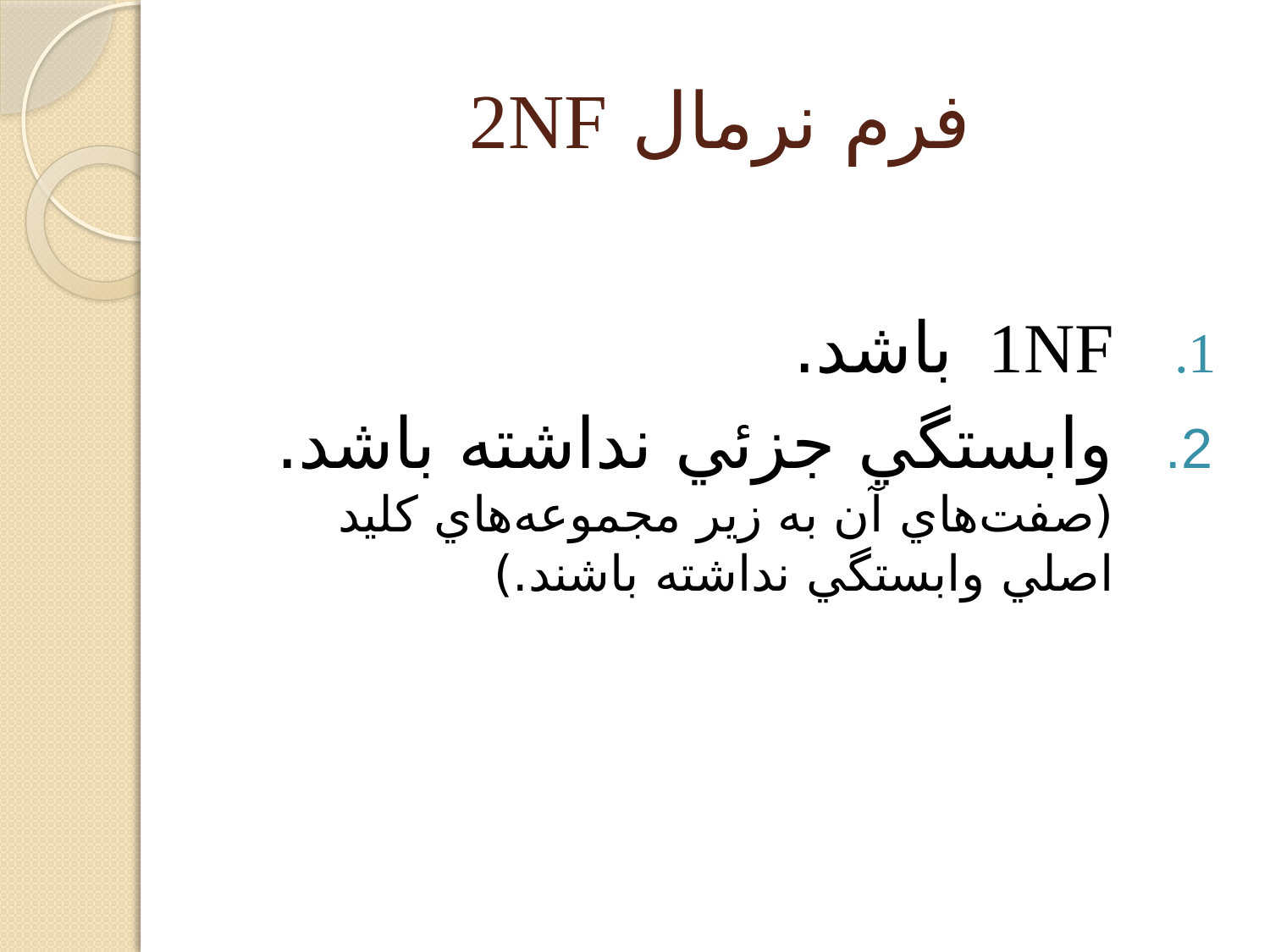

# فرم نرمال 2NF

1NF  باشد.
وابستگي جزئي نداشته باشد. (صفت‌هاي آن به زير مجموعه‌هاي کليد اصلي وابستگي نداشته باشند.)